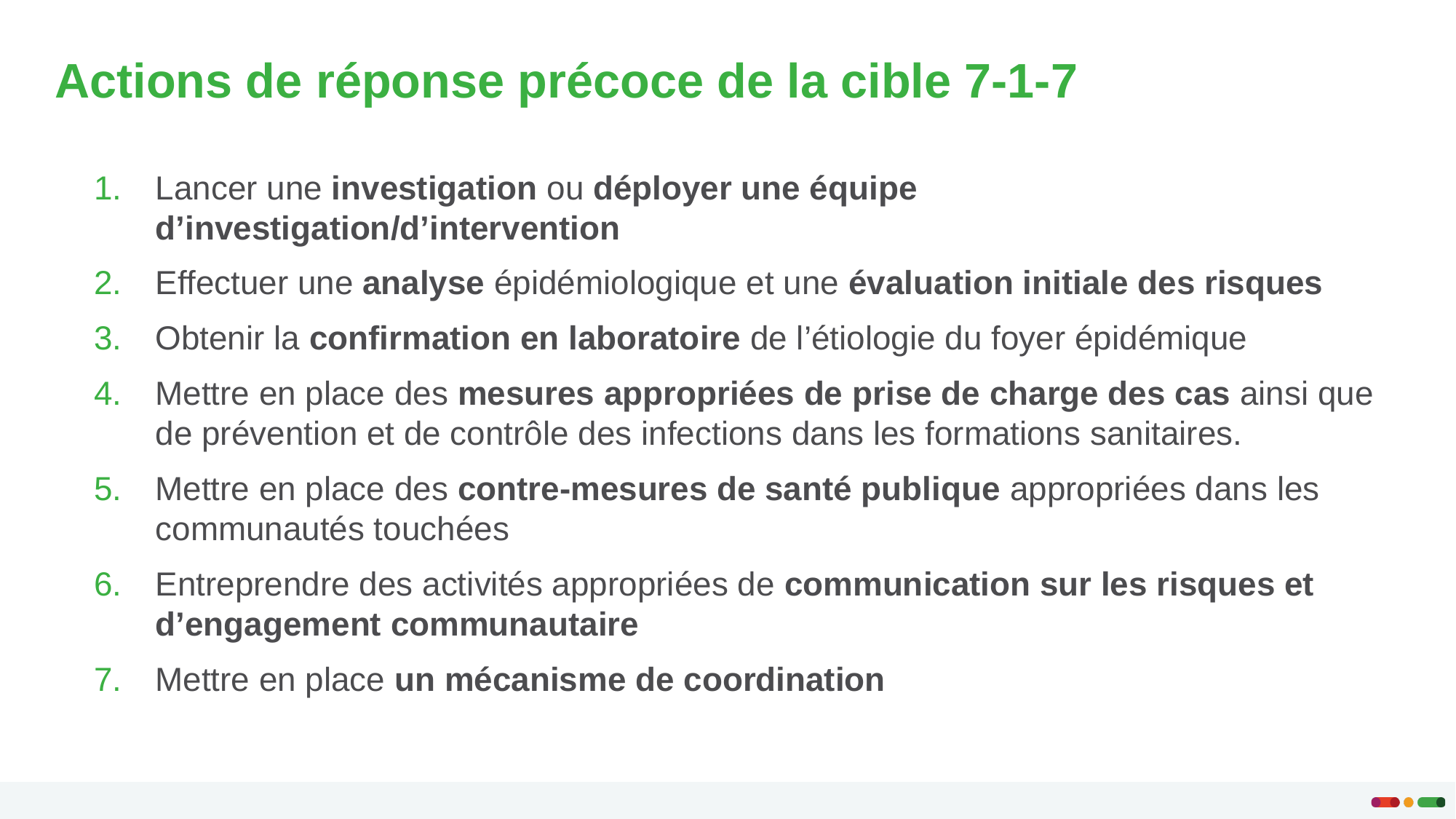

# Actions de réponse précoce de la cible 7-1-7

Lancer une investigation ou déployer une équipe d’investigation/d’intervention
Effectuer une analyse épidémiologique et une évaluation initiale des risques
Obtenir la confirmation en laboratoire de l’étiologie du foyer épidémique
Mettre en place des mesures appropriées de prise de charge des cas ainsi que de prévention et de contrôle des infections dans les formations sanitaires.
Mettre en place des contre-mesures de santé publique appropriées dans les communautés touchées
Entreprendre des activités appropriées de communication sur les risques et d’engagement communautaire
Mettre en place un mécanisme de coordination